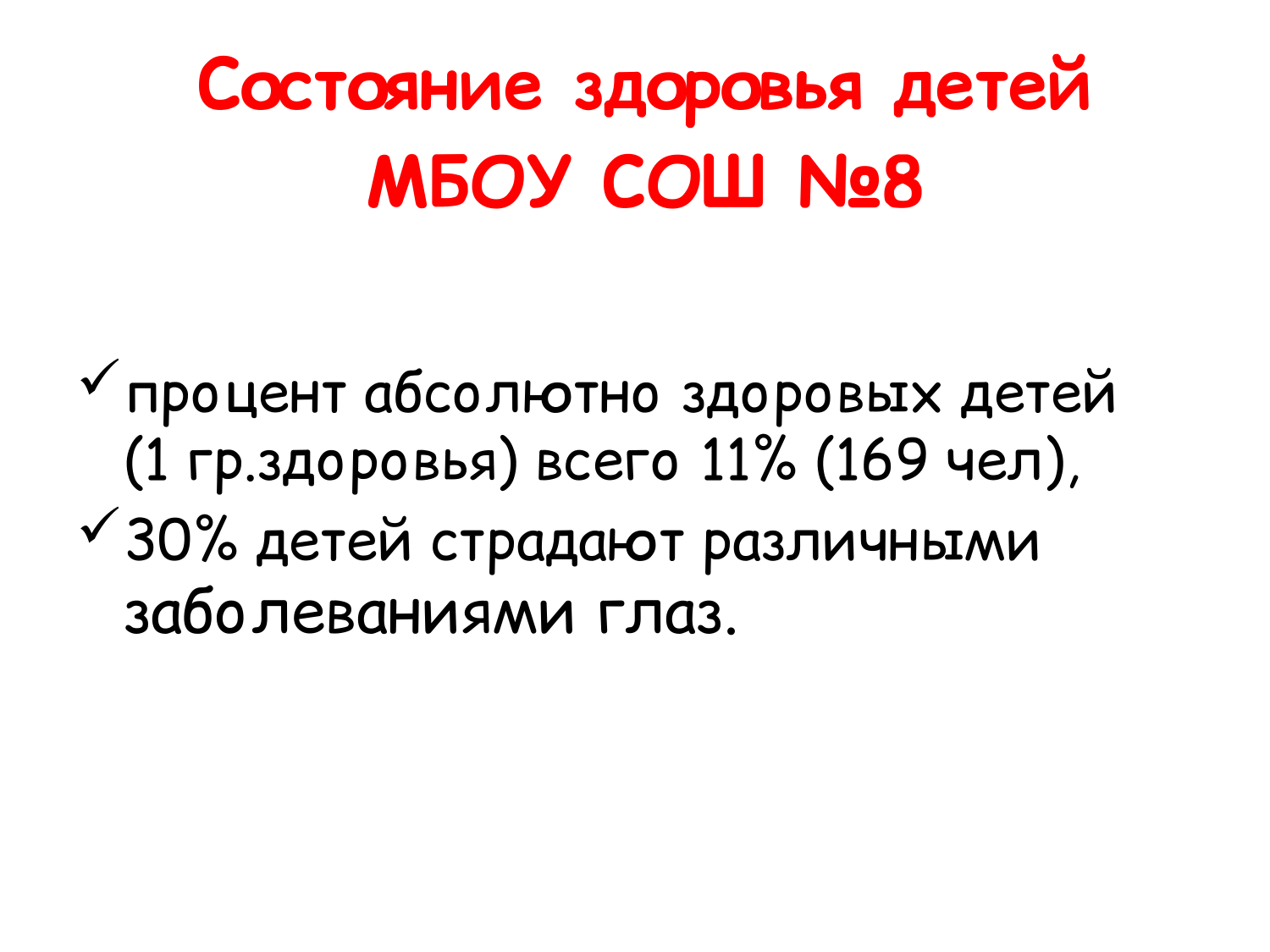

Состояние здоровья детей
МБОУ СОШ №8
процент абсолютно здоровых детей  (1 гр.здоровья) всего 11% (169 чел),
30% детей страдают различными заболеваниями глаз.